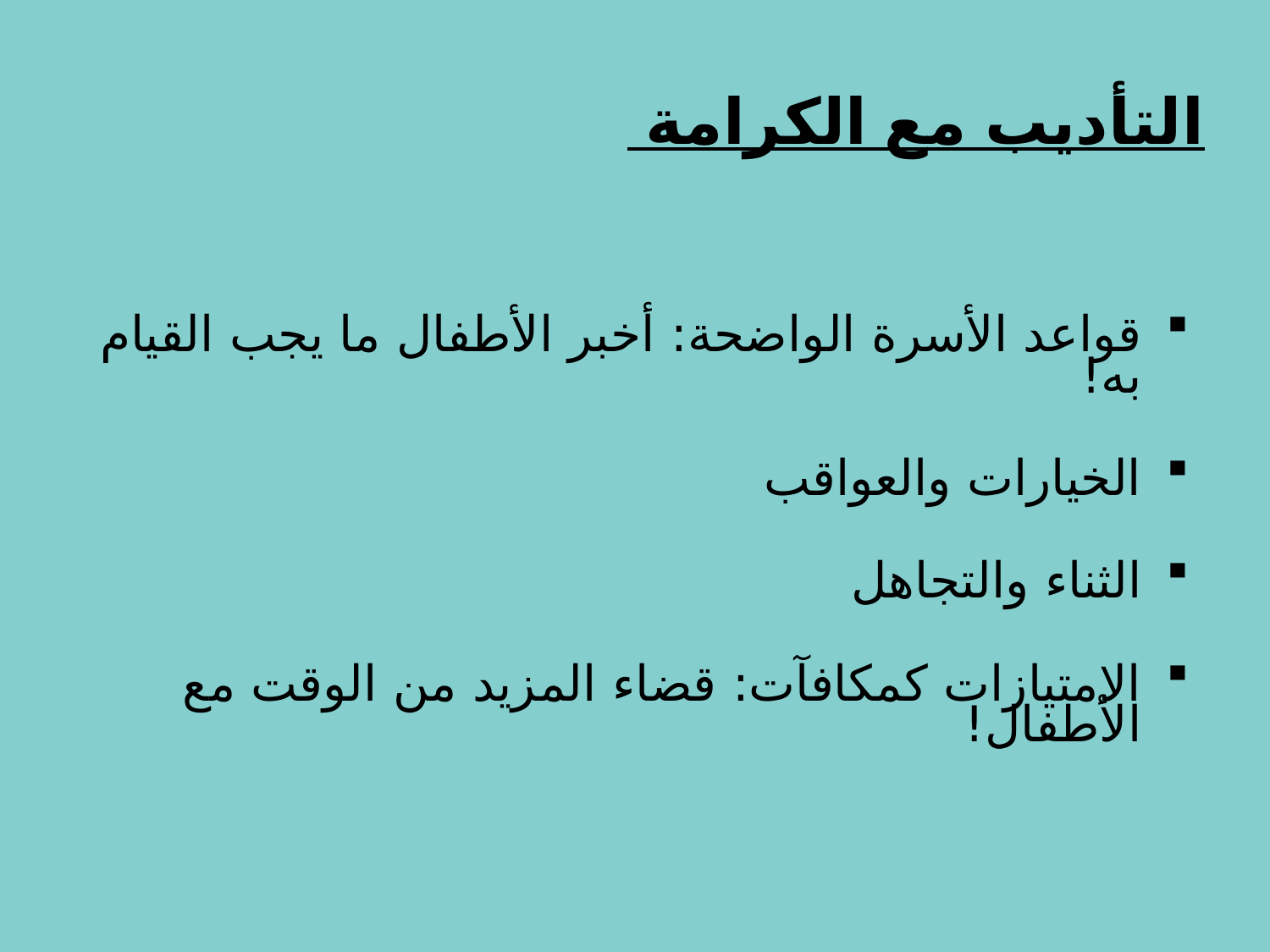

# التأديب مع الكرامة

قواعد الأسرة الواضحة: أخبر الأطفال ما يجب القيام به!

الخيارات والعواقب

الثناء والتجاهل

الامتيازات كمكافآت: قضاء المزيد من الوقت مع الأطفال!